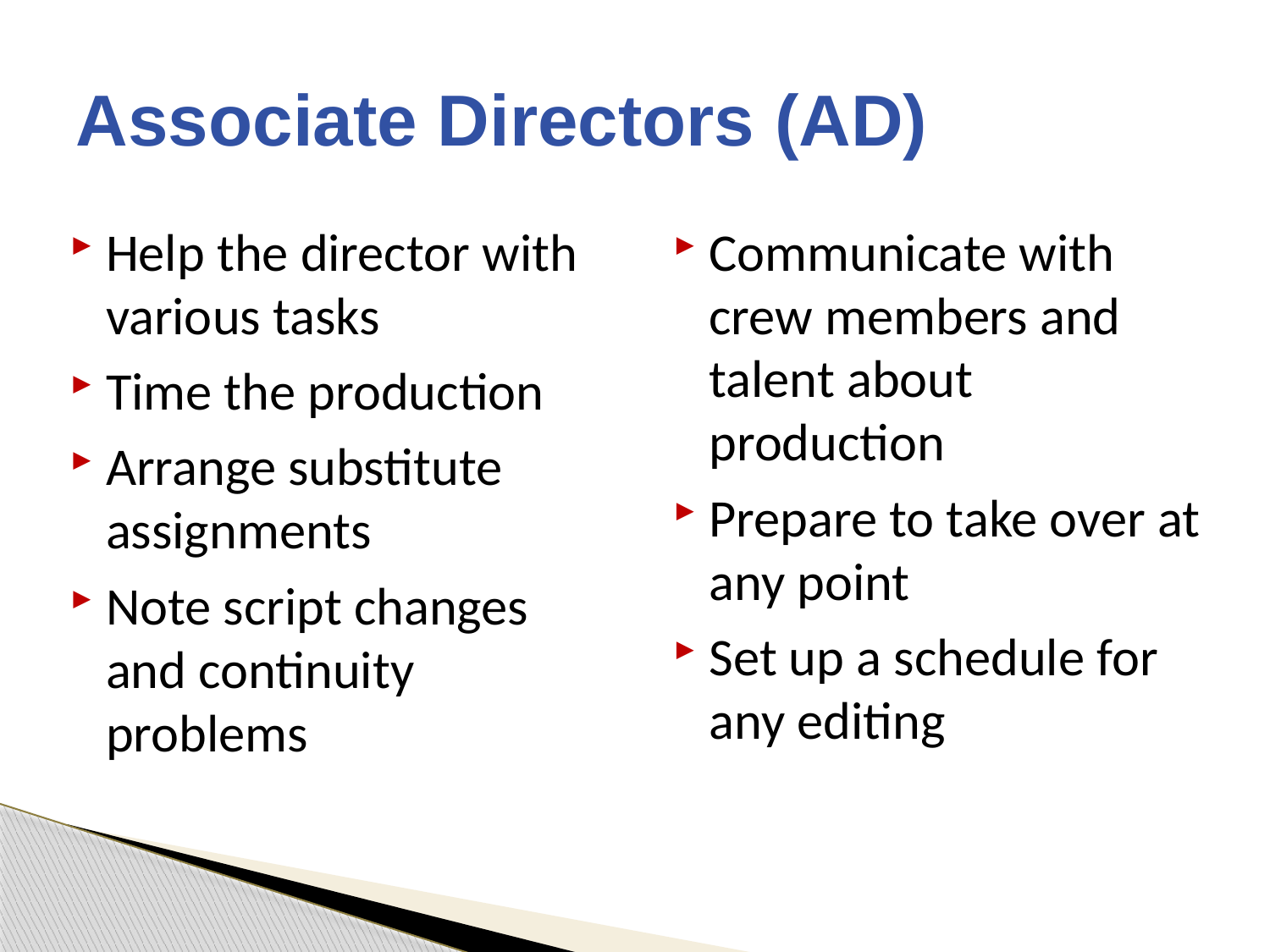

# Associate Directors (AD)
Help the director with various tasks
Time the production
Arrange substitute assignments
Note script changes and continuity problems

Communicate with crew members and talent about production
Prepare to take over at any point
Set up a schedule for any editing